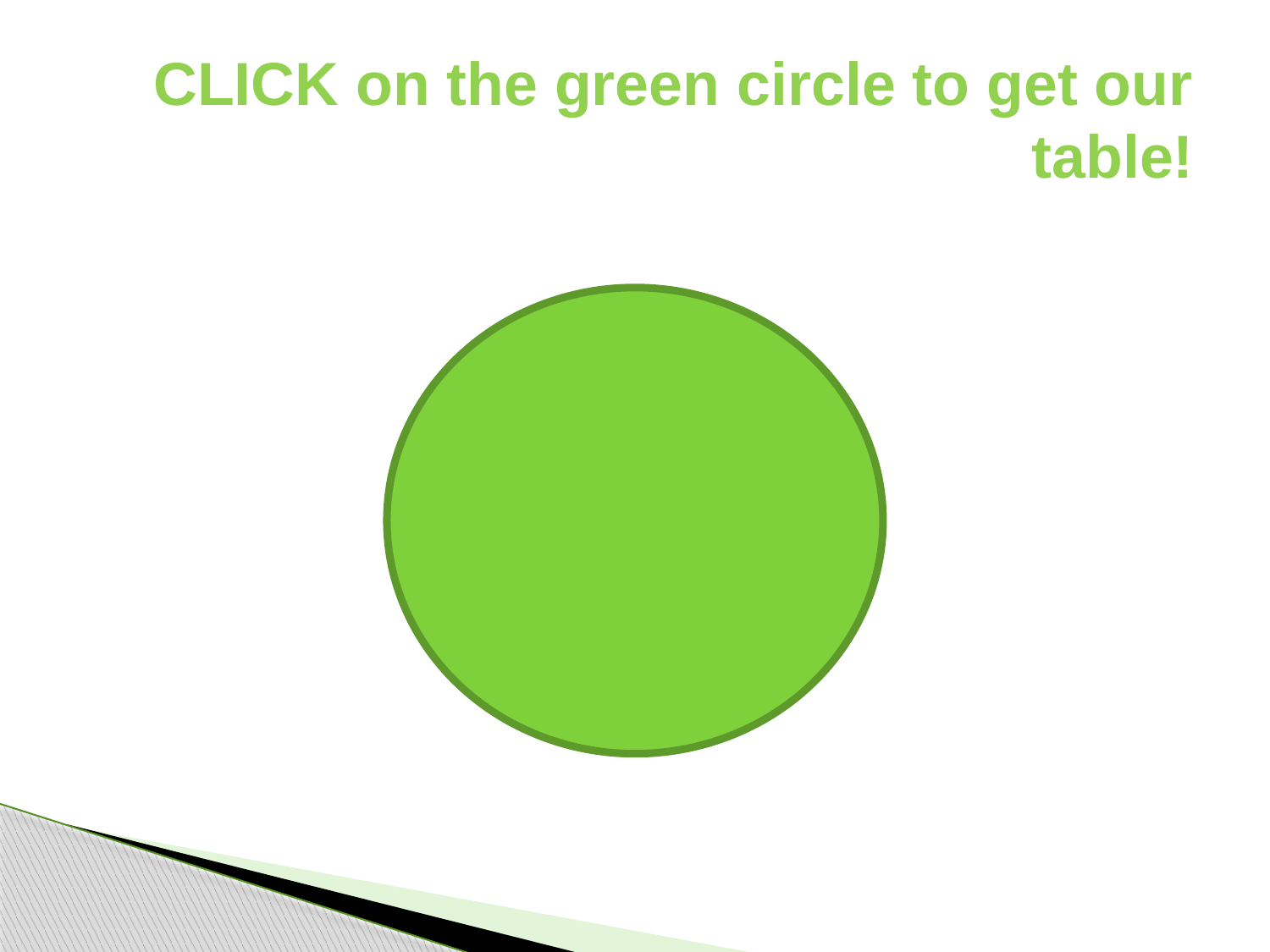

# CLICK on the green circle to get our table!